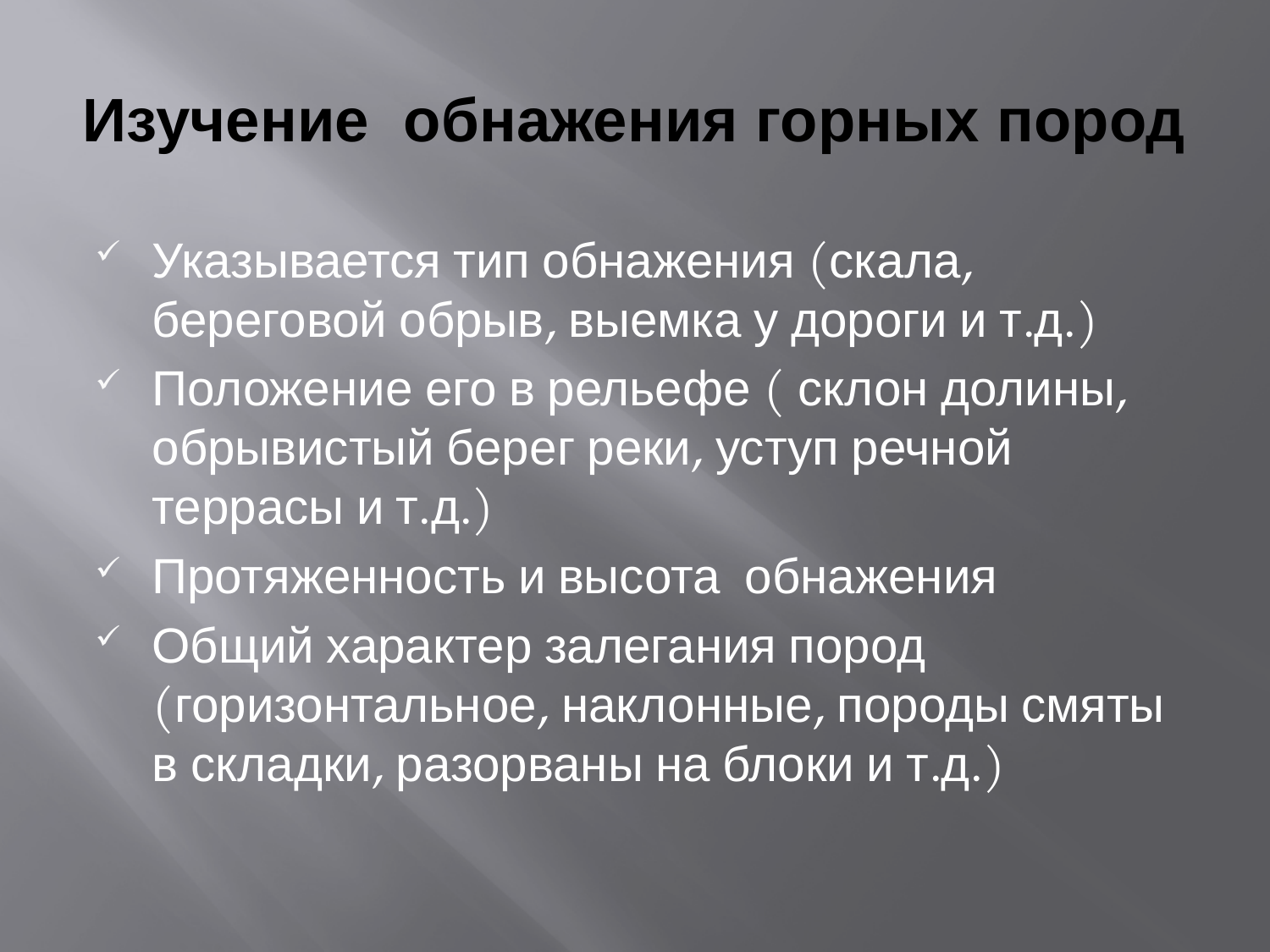

# Изучение  обнажения горных пород
Указывается тип обнажения (скала, береговой обрыв, выемка у дороги и т.д.)
Положение его в рельефе ( склон долины, обрывистый берег реки, уступ речной террасы и т.д.)
Протяженность и высота  обнажения
Общий характер залегания пород (горизонтальное, наклонные, породы смяты в складки, разорваны на блоки и т.д.)